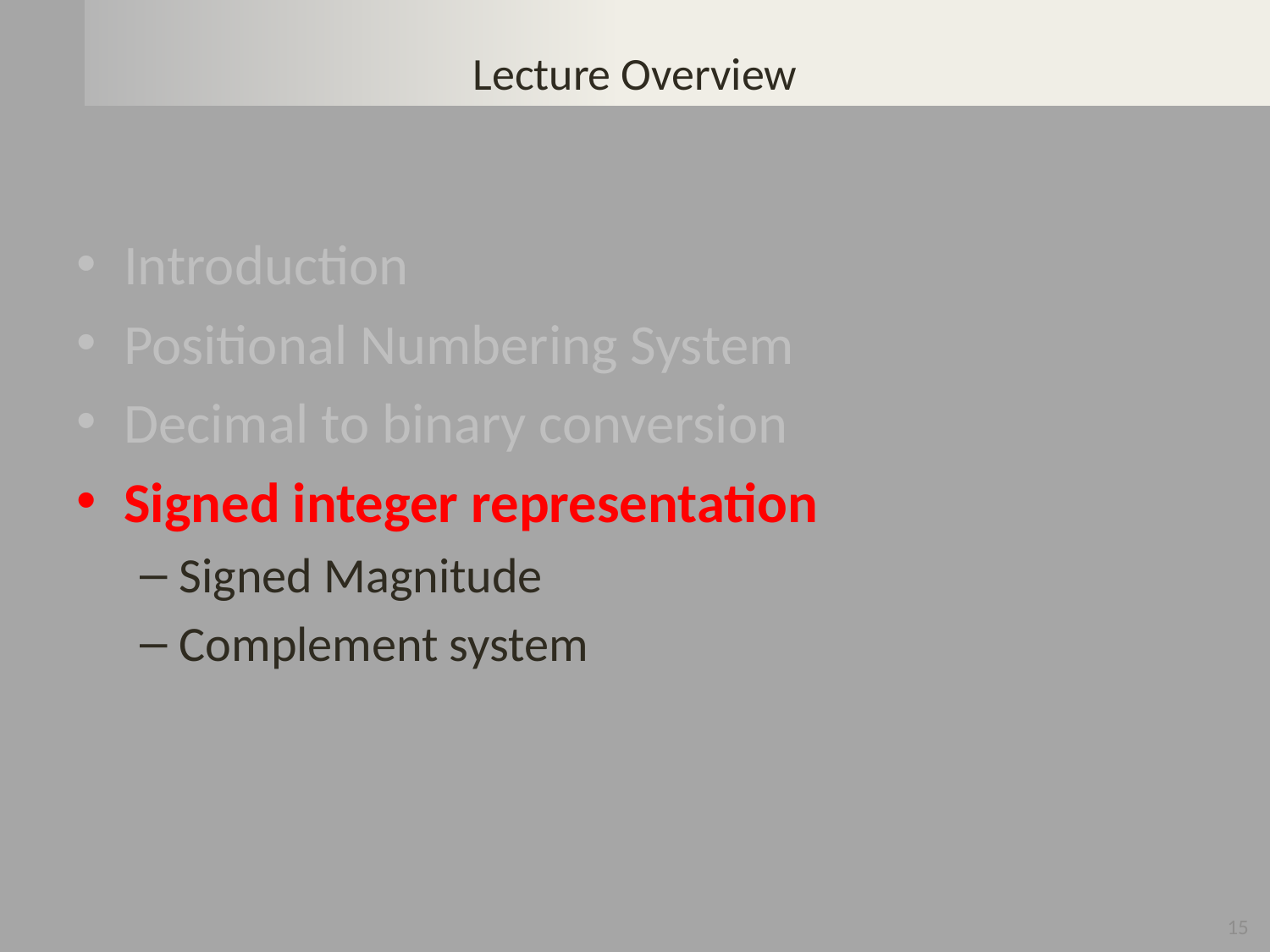

# Lecture Overview
Introduction
Positional Numbering System
Decimal to binary conversion
Signed integer representation
Signed Magnitude
Complement system